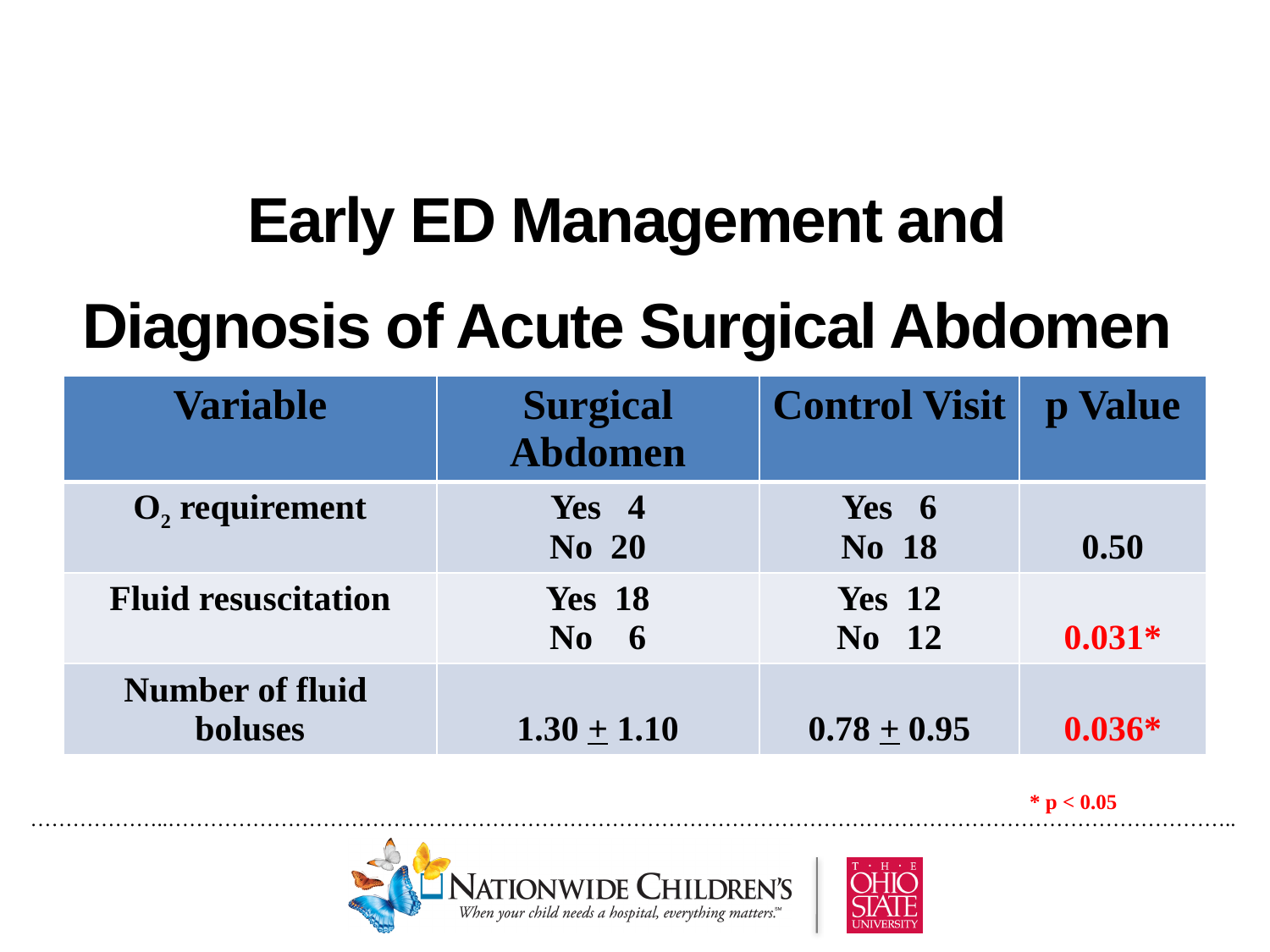

# Early ED Management and Diagnosis of Acute Surgical Abdomen
| Variable | Surgical Abdomen | Control Visit | p Value |
| --- | --- | --- | --- |
| O2 requirement | Yes 4 No 20 | Yes 6 No 18 | 0.50 |
| Fluid resuscitation | Yes 18 No 6 | Yes 12 No 12 | 0.031\* |
| Number of fluid boluses | 1.30 + 1.10 | 0.78 + 0.95 | 0.036\* |
* p < 0.05